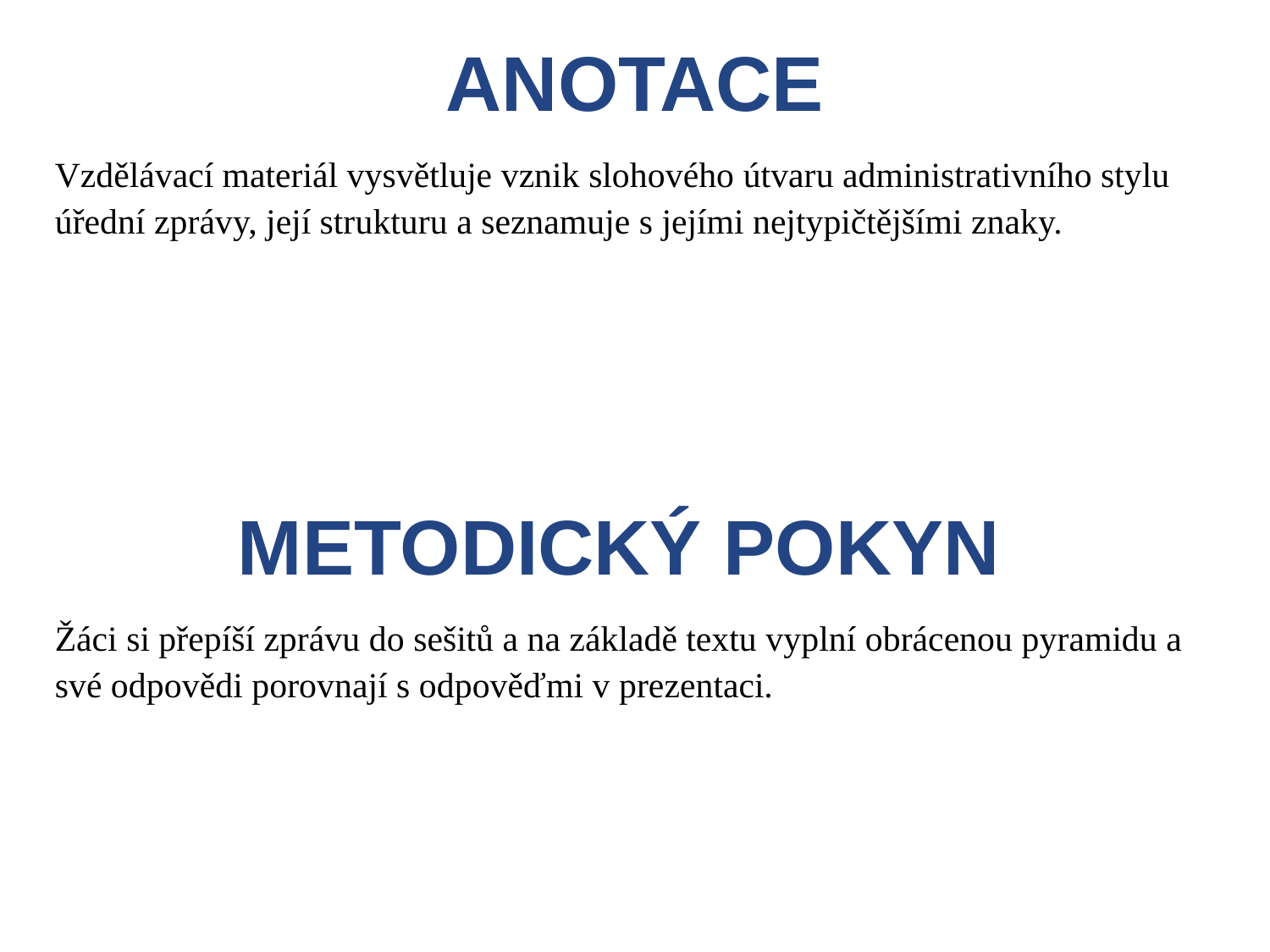

ANOTACE
Vzdělávací materiál vysvětluje vznik slohového útvaru administrativního stylu úřední zprávy, její strukturu a seznamuje s jejími nejtypičtějšími znaky.
METODICKÝ POKYN
Žáci si přepíší zprávu do sešitů a na základě textu vyplní obrácenou pyramidu a své odpovědi porovnají s odpověďmi v prezentaci.